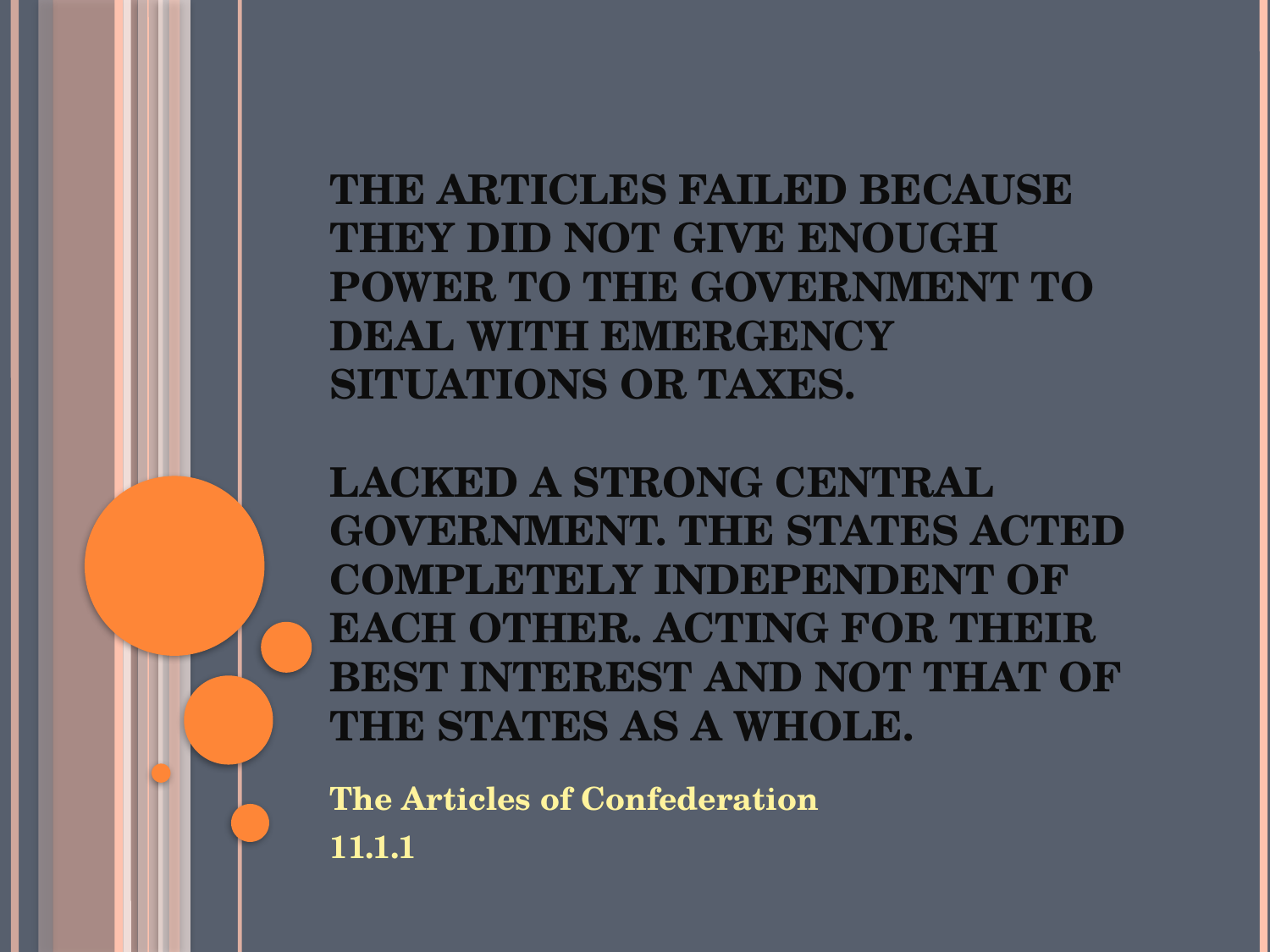

# The articles failed because they did not give enough power to the government to deal with emergency situations or taxes. Lacked a strong central government. the states acted completely independent of each other. acting for their best interest and not that of the states as a whole.
The Articles of Confederation
11.1.1